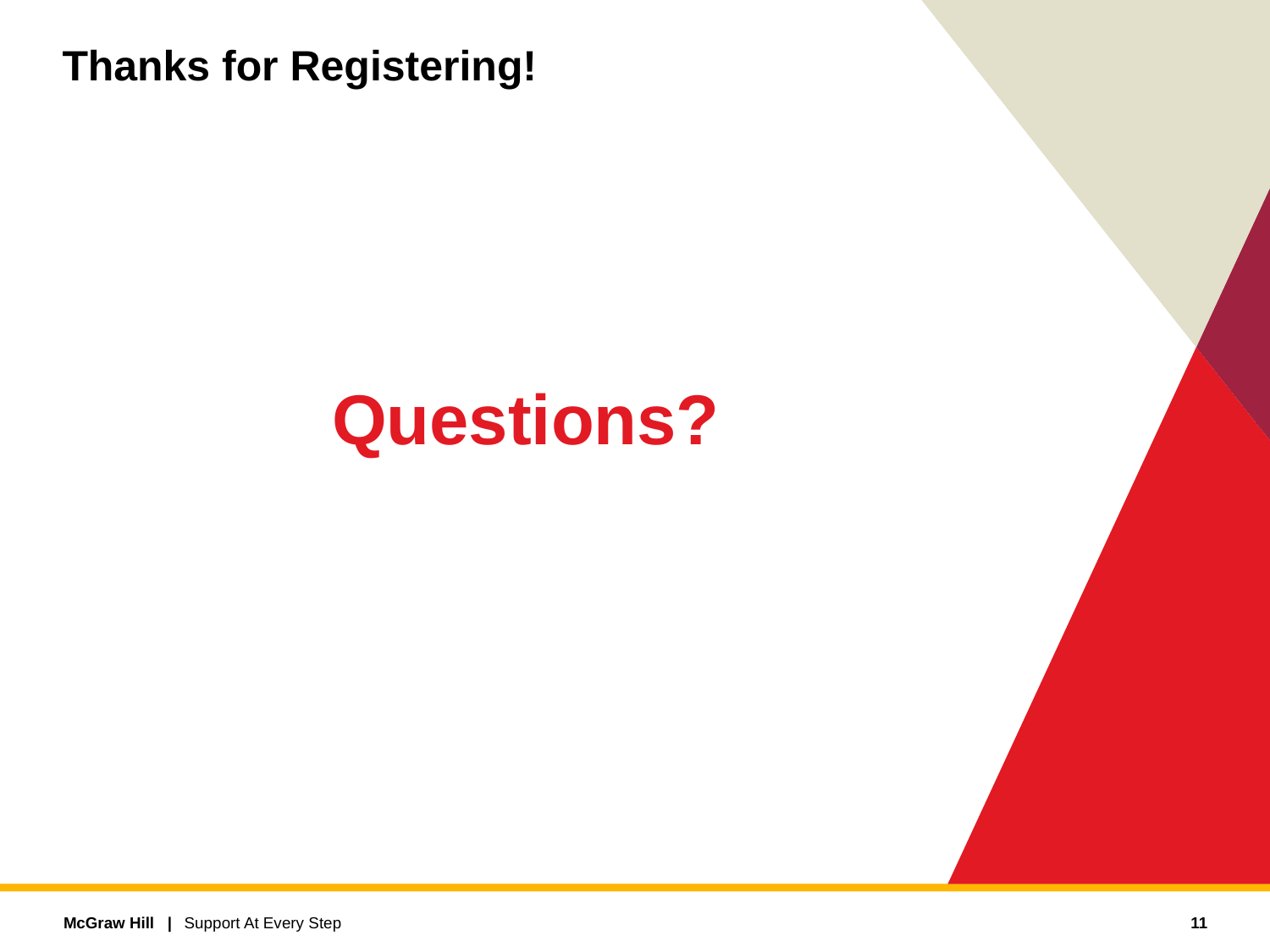

# Thanks for Registering!

Questions?
11
Support At Every Step